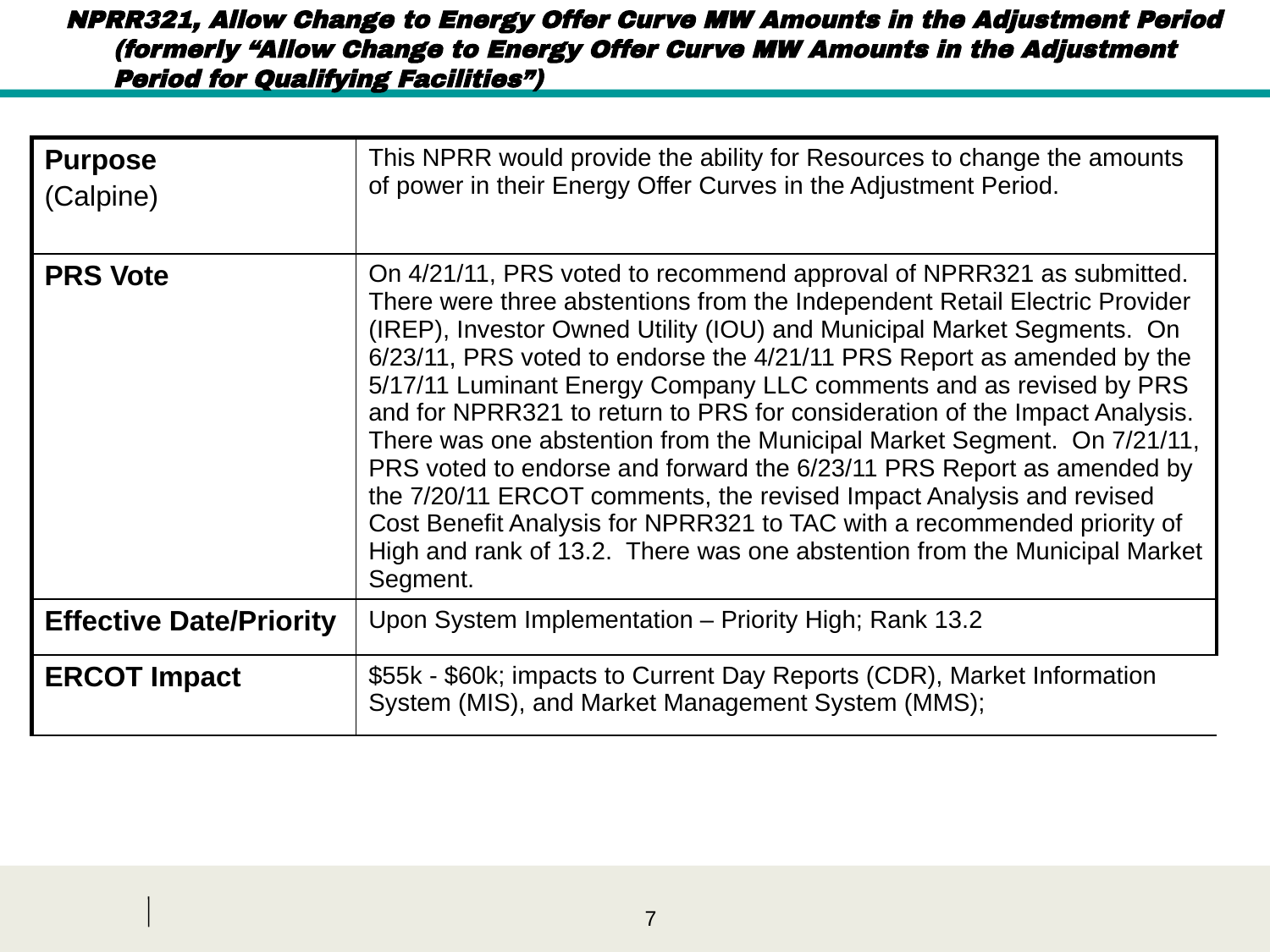

NPRR321, Allow Change to Energy Offer Curve MW Amounts in the Adjustment Period (formerly “Allow Change to Energy Offer Curve MW Amounts in the Adjustment Period for Qualifying Facilities”)
| Purpose (Calpine) | This NPRR would provide the ability for Resources to change the amounts of power in their Energy Offer Curves in the Adjustment Period. |
| --- | --- |
| PRS Vote | On 4/21/11, PRS voted to recommend approval of NPRR321 as submitted. There were three abstentions from the Independent Retail Electric Provider (IREP), Investor Owned Utility (IOU) and Municipal Market Segments. On 6/23/11, PRS voted to endorse the 4/21/11 PRS Report as amended by the 5/17/11 Luminant Energy Company LLC comments and as revised by PRS and for NPRR321 to return to PRS for consideration of the Impact Analysis. There was one abstention from the Municipal Market Segment. On 7/21/11, PRS voted to endorse and forward the 6/23/11 PRS Report as amended by the 7/20/11 ERCOT comments, the revised Impact Analysis and revised Cost Benefit Analysis for NPRR321 to TAC with a recommended priority of High and rank of 13.2. There was one abstention from the Municipal Market Segment. |
| Effective Date/Priority | Upon System Implementation – Priority High; Rank 13.2 |
| ERCOT Impact | $55k - $60k; impacts to Current Day Reports (CDR), Market Information System (MIS), and Market Management System (MMS); |